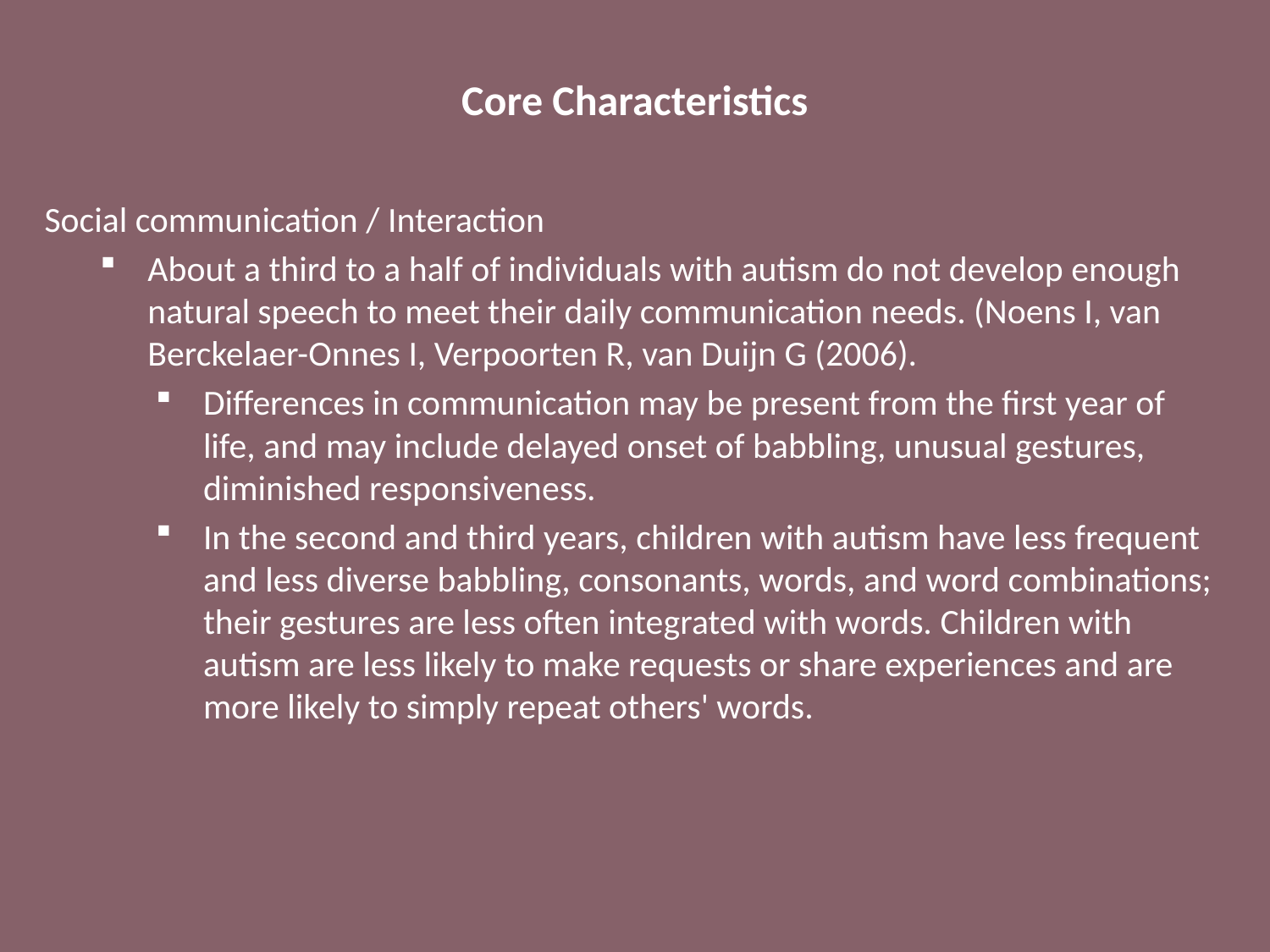

# Core Characteristics
Social communication / Interaction
About a third to a half of individuals with autism do not develop enough natural speech to meet their daily communication needs. (Noens I, van Berckelaer-Onnes I, Verpoorten R, van Duijn G (2006).
Differences in communication may be present from the first year of life, and may include delayed onset of babbling, unusual gestures, diminished responsiveness.
In the second and third years, children with autism have less frequent and less diverse babbling, consonants, words, and word combinations; their gestures are less often integrated with words. Children with autism are less likely to make requests or share experiences and are more likely to simply repeat others' words.